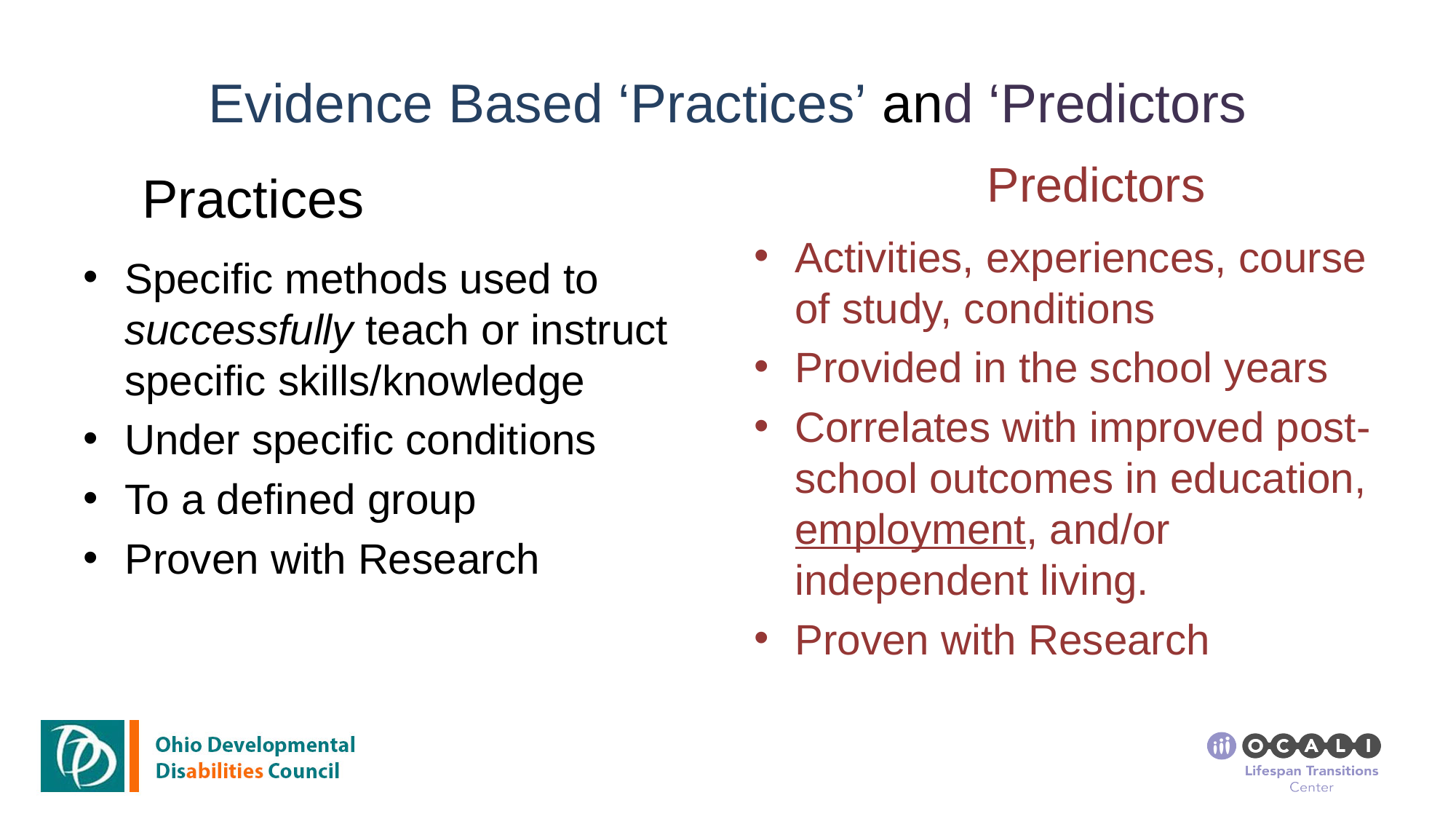

# Evidence Based ‘Practices’ and ‘Predictors
Predictors
Practices
Activities, experiences, course of study, conditions
Provided in the school years
Correlates with improved post-school outcomes in education, employment, and/or independent living.
Proven with Research
Specific methods used to successfully teach or instruct specific skills/knowledge
Under specific conditions
To a defined group
Proven with Research